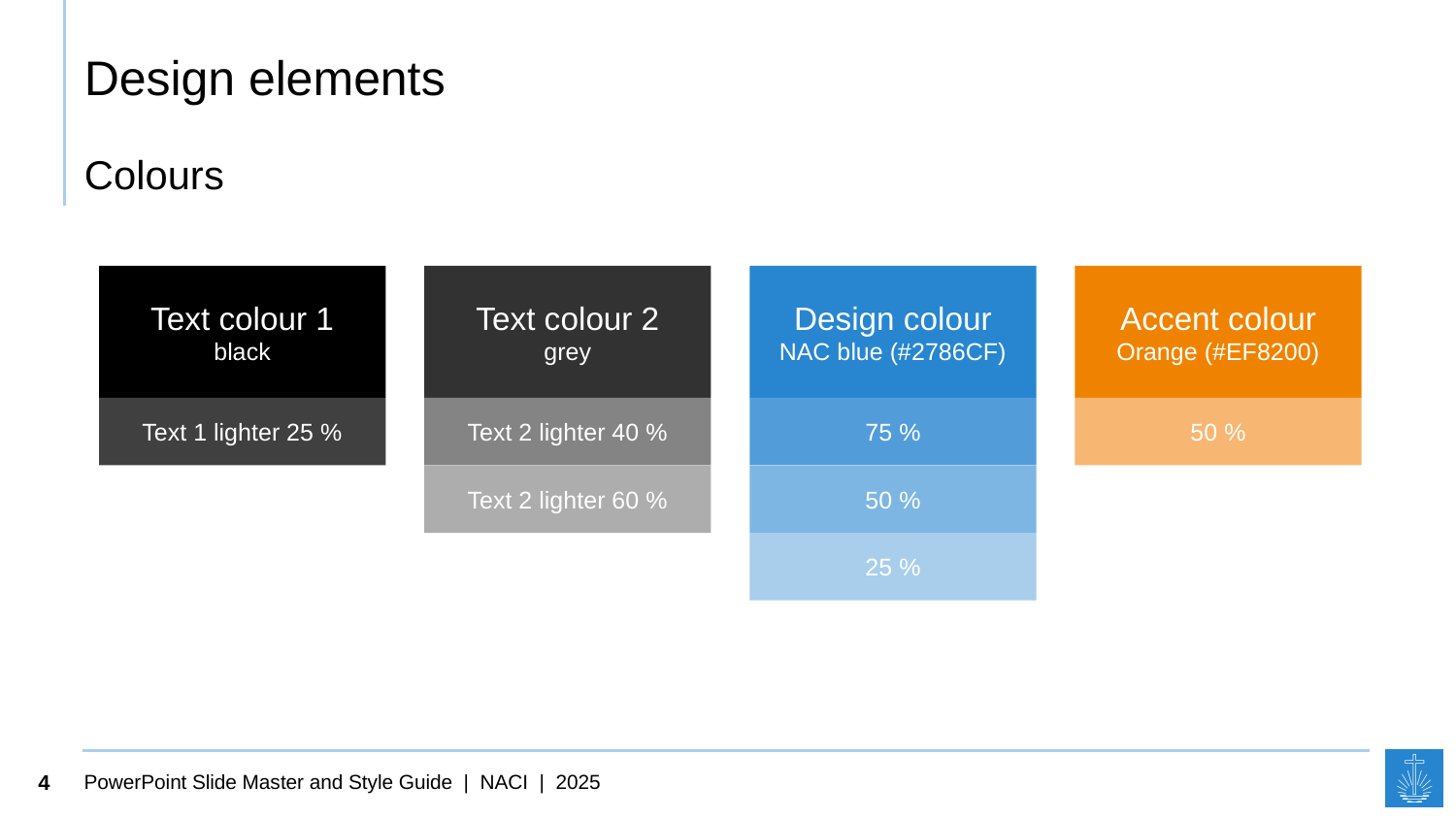

# Design elements
Colours
Text colour 1
black
Text 1 lighter 25 %
Text colour 2
grey
Text 2 lighter 40 %
Text 2 lighter 60 %
Design colour
NAC blue (#2786CF)
75 %
50 %
25 %
Accent colour
Orange (#EF8200)
50 %